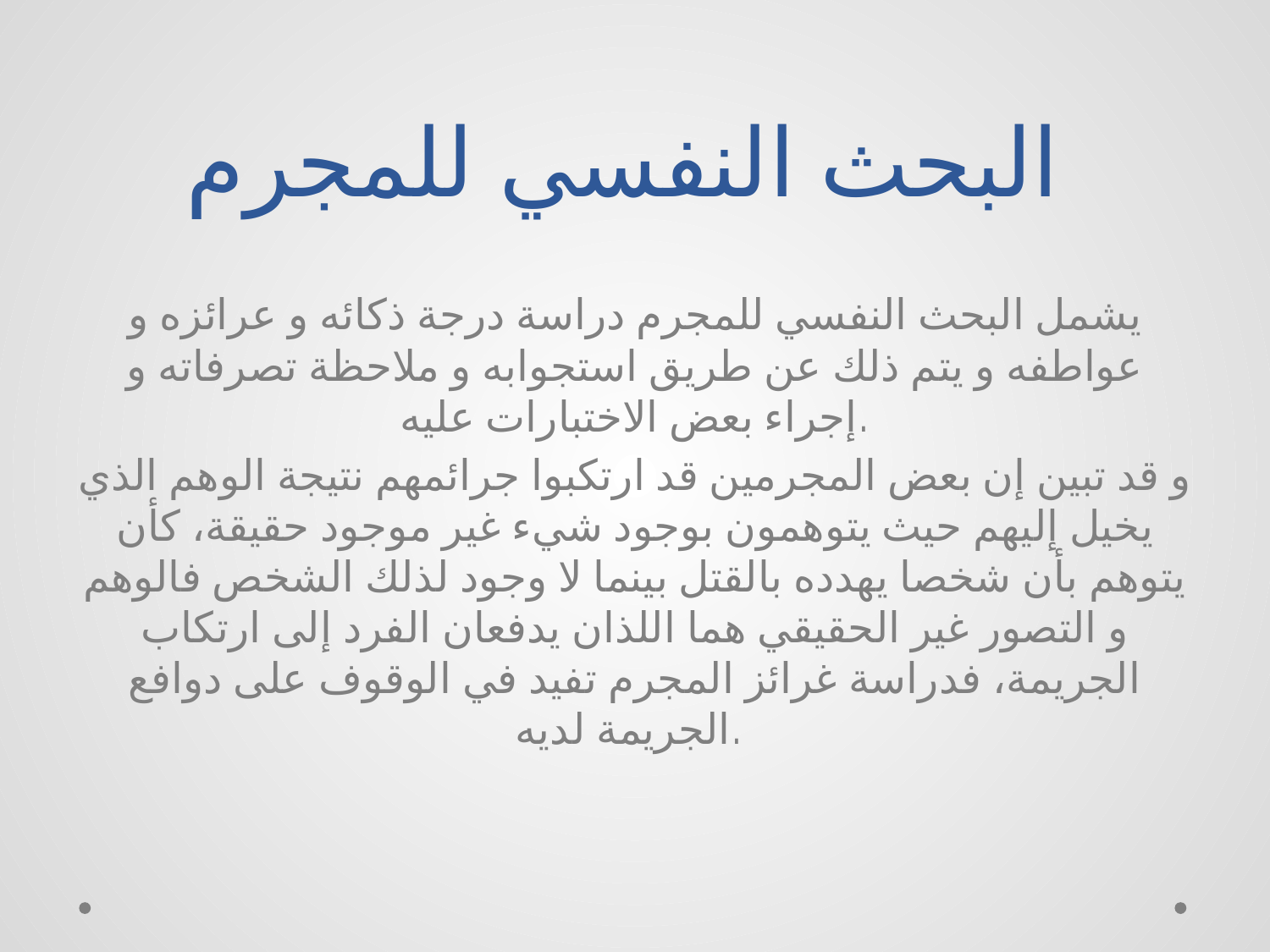

# البحث النفسي للمجرم

يشمل البحث النفسي للمجرم دراسة درجة ذكائه و عرائزه و عواطفه و يتم ذلك عن طريق استجوابه و ملاحظة تصرفاته و إجراء بعض الاختبارات عليه.
و قد تبين إن بعض المجرمين قد ارتكبوا جرائمهم نتيجة الوهم الذي يخيل إليهم حيث يتوهمون بوجود شيء غير موجود حقيقة، كأن يتوهم بأن شخصا يهدده بالقتل بينما لا وجود لذلك الشخص فالوهم و التصور غير الحقيقي هما اللذان يدفعان الفرد إلى ارتكاب الجريمة، فدراسة غرائز المجرم تفيد في الوقوف على دوافع الجريمة لديه.